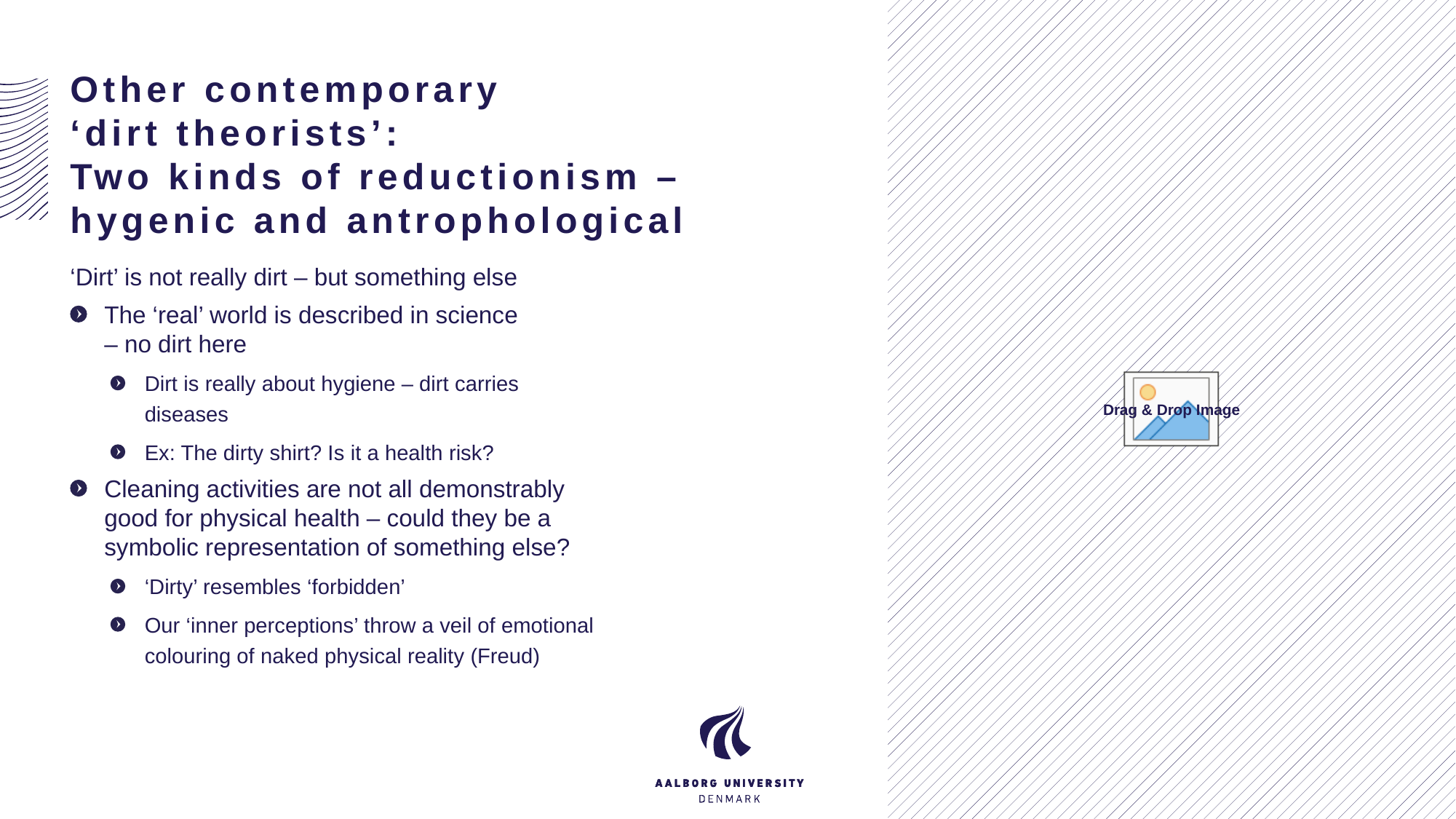

# Other contemporary ‘dirt theorists’: Two kinds of reductionism – hygenic and antrophological
10
‘Dirt’ is not really dirt – but something else
The ‘real’ world is described in science
– no dirt here
Dirt is really about hygiene – dirt carries diseases
Ex: The dirty shirt? Is it a health risk?
Cleaning activities are not all demonstrably good for physical health – could they be a symbolic representation of something else?
‘Dirty’ resembles ‘forbidden’
Our ‘inner perceptions’ throw a veil of emotional colouring of naked physical reality (Freud)